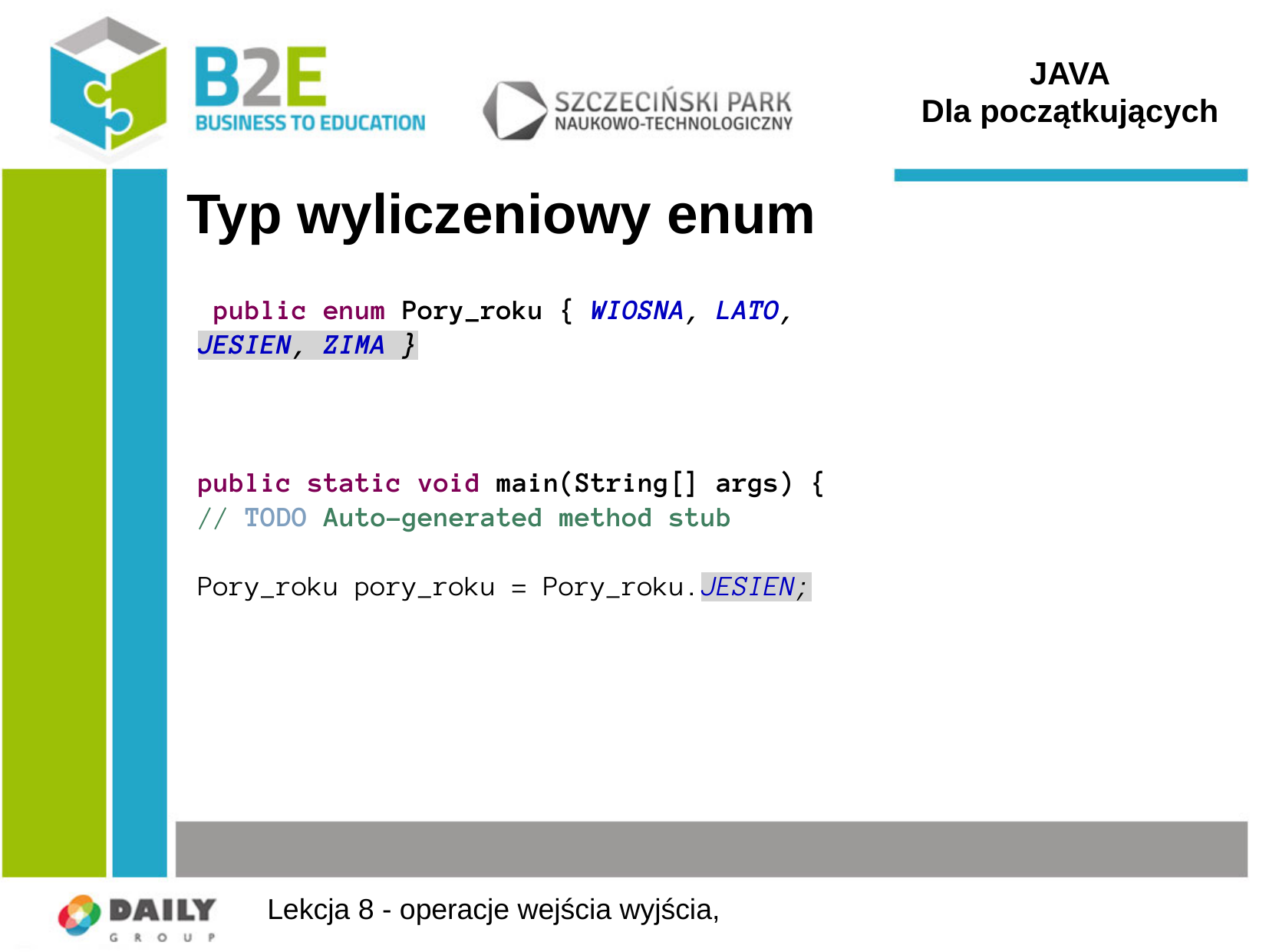

JAVA
Dla początkujących
# Typ wyliczeniowy enum
 public enum Pory_roku { WIOSNA, LATO, JESIEN, ZIMA }

public static void main(String[] args) {
// TODO Auto-generated method stub

Pory_roku pory_roku = Pory_roku.JESIEN;
Lekcja 8 - operacje wejścia wyjścia,